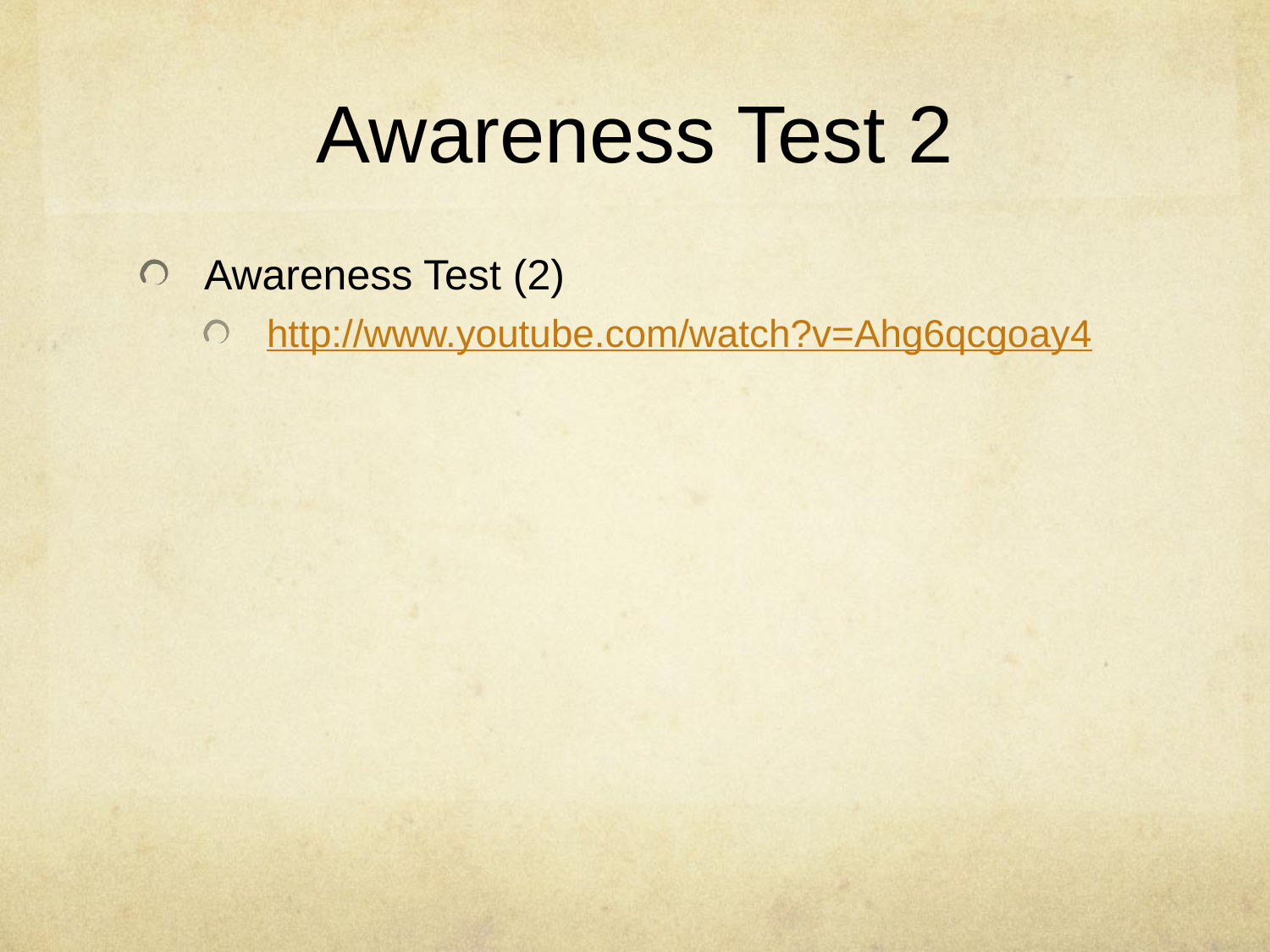

# Awareness Test 2
Awareness Test (2)
http://www.youtube.com/watch?v=Ahg6qcgoay4